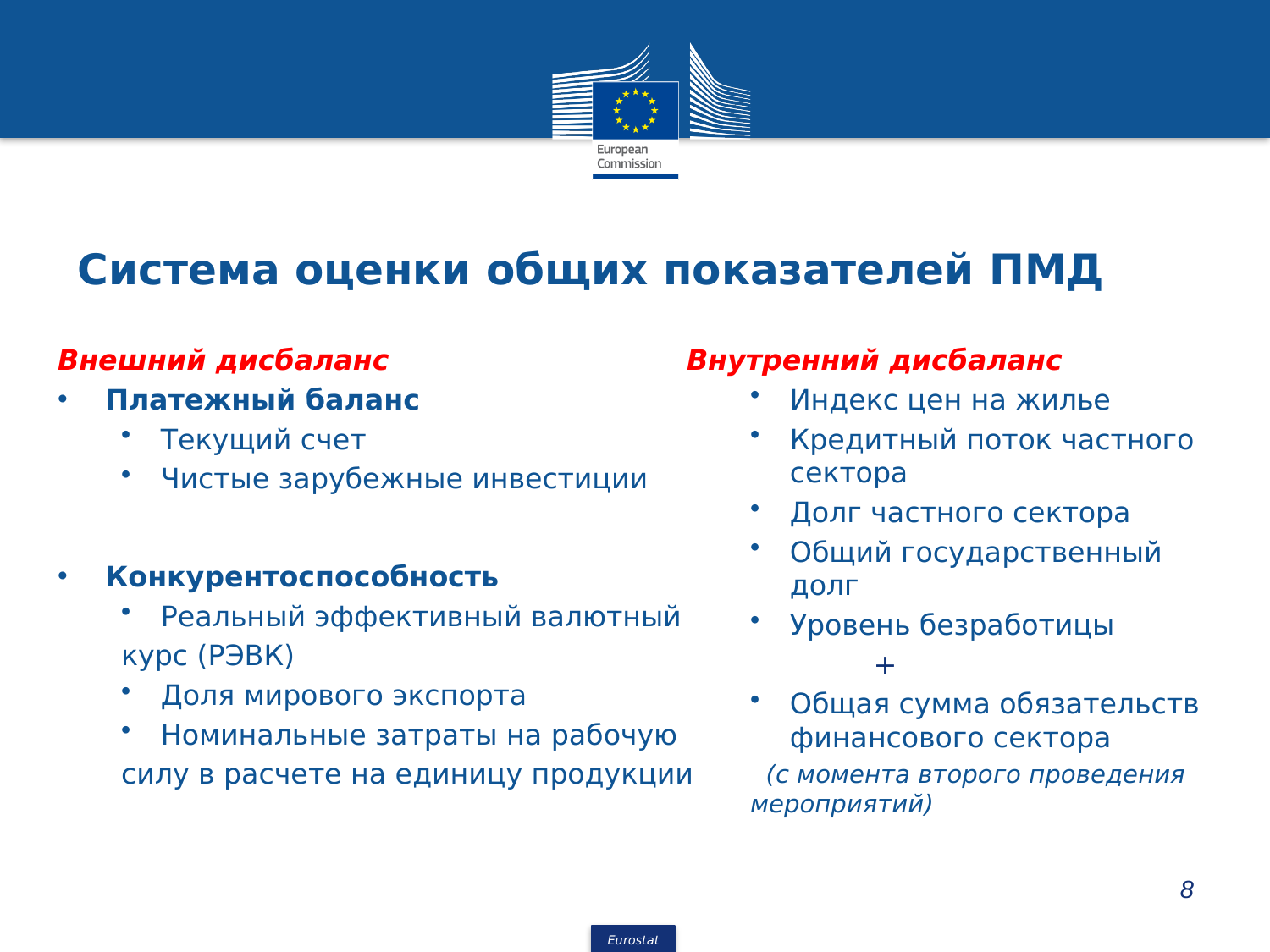

# Система оценки общих показателей ПМД
Внешний дисбаланс
Платежный баланс
Текущий счет
Чистые зарубежные инвестиции

Конкурентоспособность
Реальный эффективный валютный
курс (РЭВК)
Доля мирового экспорта
Номинальные затраты на рабочую
силу в расчете на единицу продукции

Внутренний дисбаланс
Индекс цен на жилье
Кредитный поток частного сектора
Долг частного сектора
Общий государственный долг
Уровень безработицы
                     +
Общая сумма обязательств финансового сектора
  (с момента второго проведения мероприятий)

8